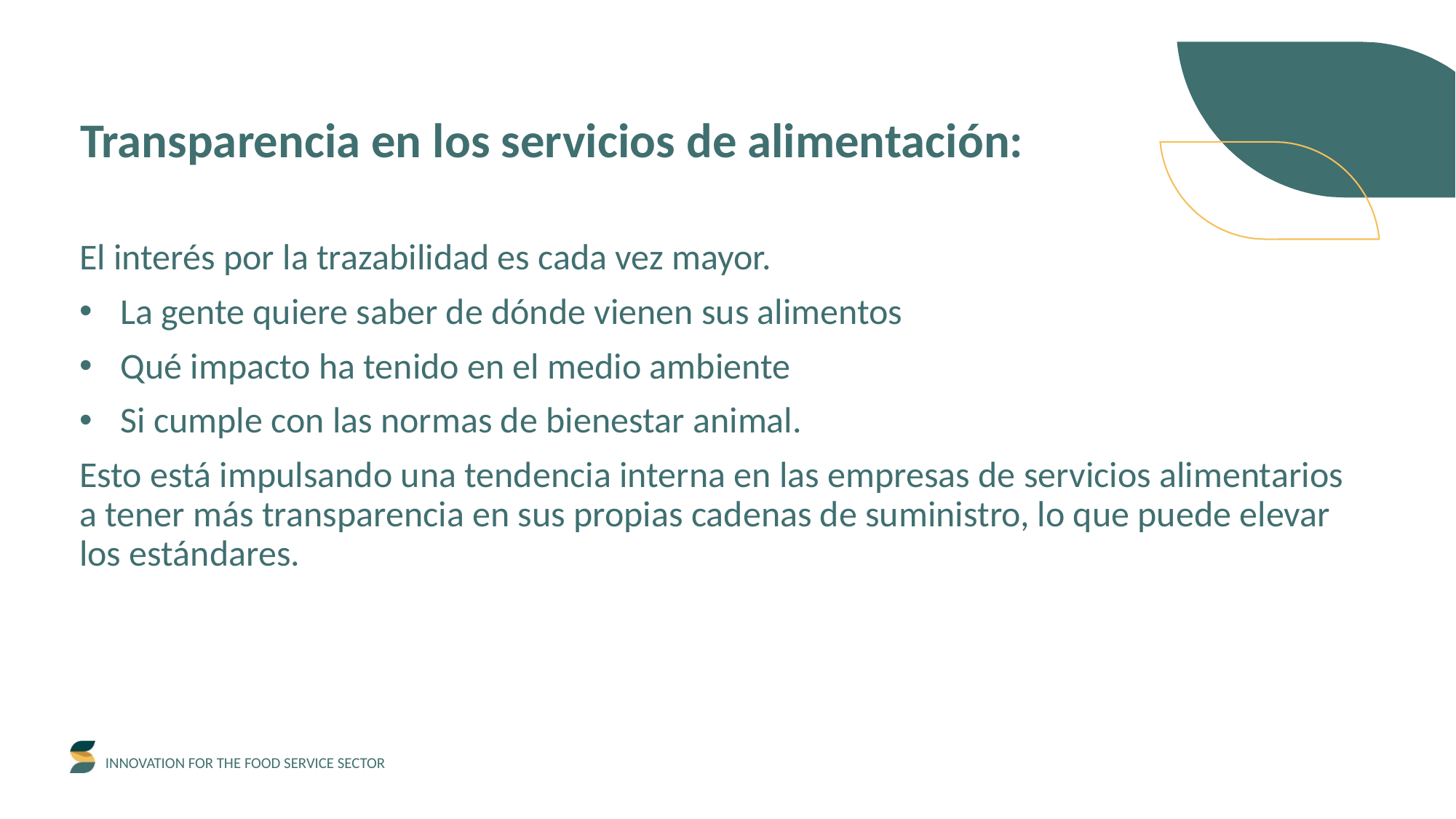

Transparencia en los servicios de alimentación:
El interés por la trazabilidad es cada vez mayor.
La gente quiere saber de dónde vienen sus alimentos
Qué impacto ha tenido en el medio ambiente
Si cumple con las normas de bienestar animal.
Esto está impulsando una tendencia interna en las empresas de servicios alimentarios a tener más transparencia en sus propias cadenas de suministro, lo que puede elevar los estándares.